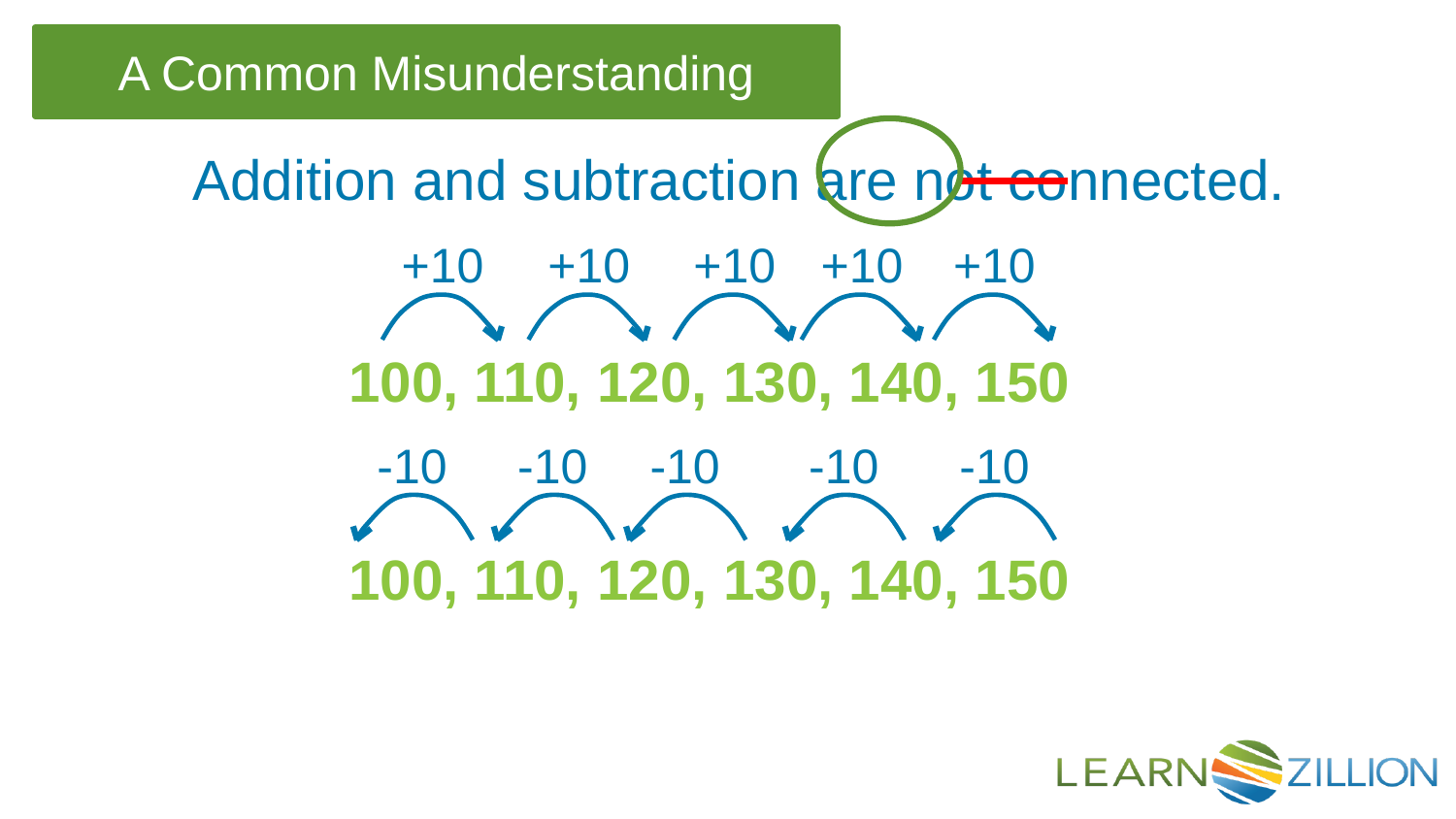

Addition and subtraction are not connected.
+10
+10
+10
+10
+10

100, 110, 120, 130, 140, 150
-10
-10
-10
-10
-10

100, 110, 120, 130, 140, 150